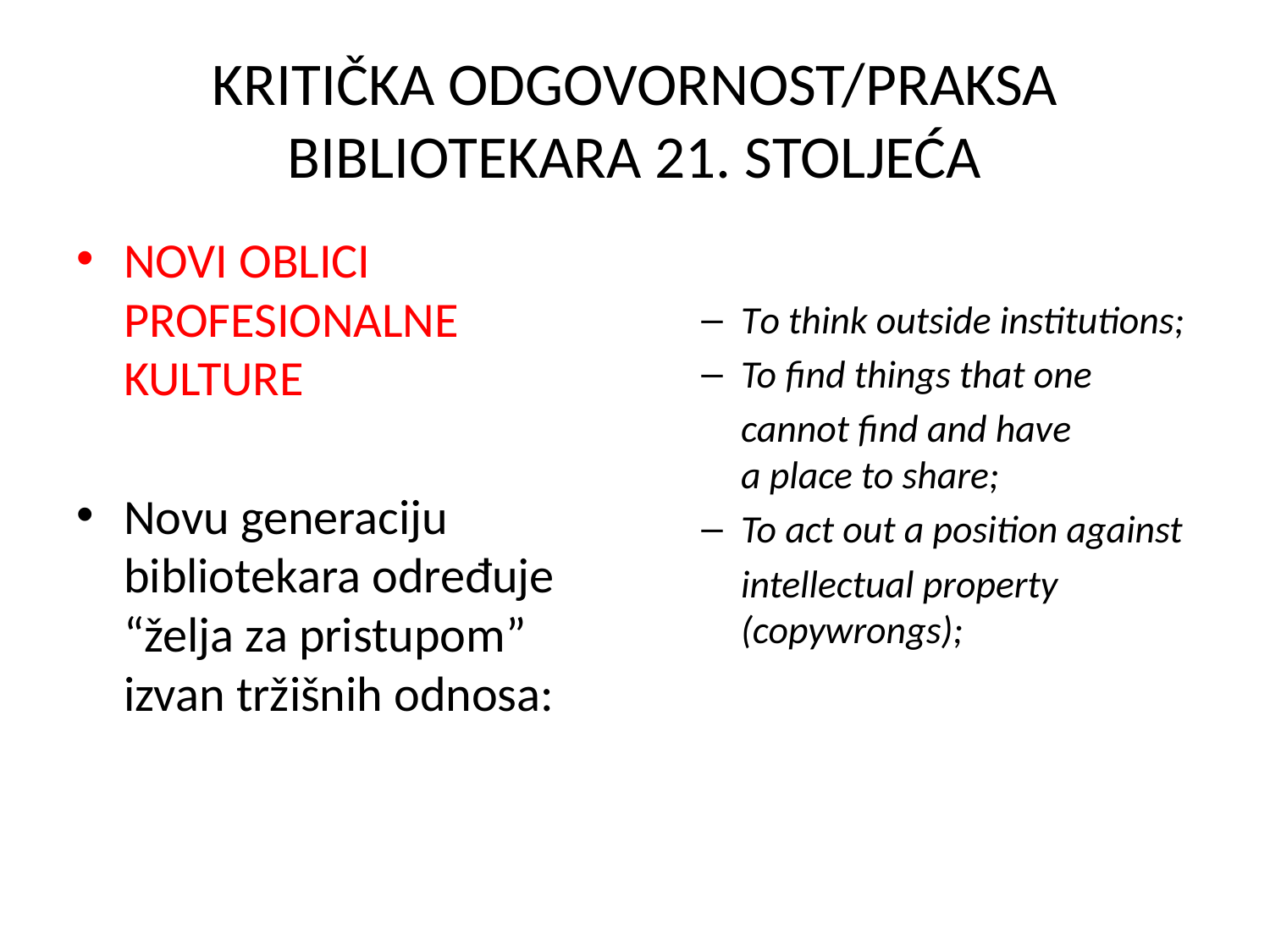

# KRITIČKA ODGOVORNOST/PRAKSA BIBLIOTEKARA 21. STOLJEĆA
NOVI OBLICI PROFESIONALNE KULTURE

Novu generaciju bibliotekara određuje “želja za pristupom” izvan tržišnih odnosa:

To think outside institutions;
To find things that one
	cannot find and have a place to share;
To act out a position against
	intellectual property (copywrongs);